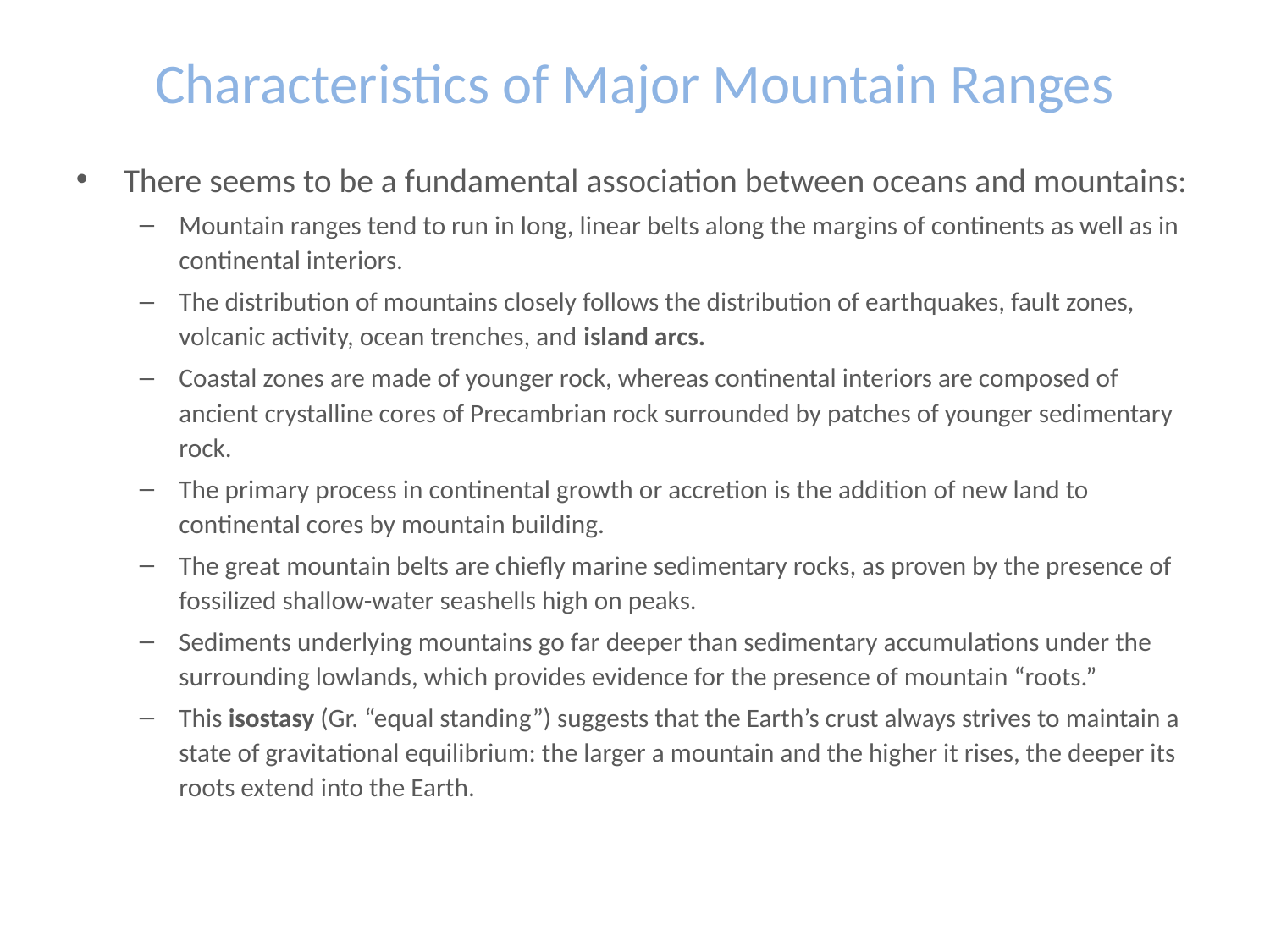

# Characteristics of Major Mountain Ranges
There seems to be a fundamental association between oceans and mountains:
Mountain ranges tend to run in long, linear belts along the margins of continents as well as in continental interiors.
The distribution of mountains closely follows the distribution of earthquakes, fault zones, volcanic activity, ocean trenches, and island arcs.
Coastal zones are made of younger rock, whereas continental interiors are composed of ancient crystalline cores of Precambrian rock surrounded by patches of younger sedimentary rock.
The primary process in continental growth or accretion is the addition of new land to continental cores by mountain building.
The great mountain belts are chiefly marine sedimentary rocks, as proven by the presence of fossilized shallow-water seashells high on peaks.
Sediments underlying mountains go far deeper than sedimentary accumulations under the surrounding lowlands, which provides evidence for the presence of mountain “roots.”
This isostasy (Gr. “equal standing”) suggests that the Earth’s crust always strives to maintain a state of gravitational equilibrium: the larger a mountain and the higher it rises, the deeper its roots extend into the Earth.